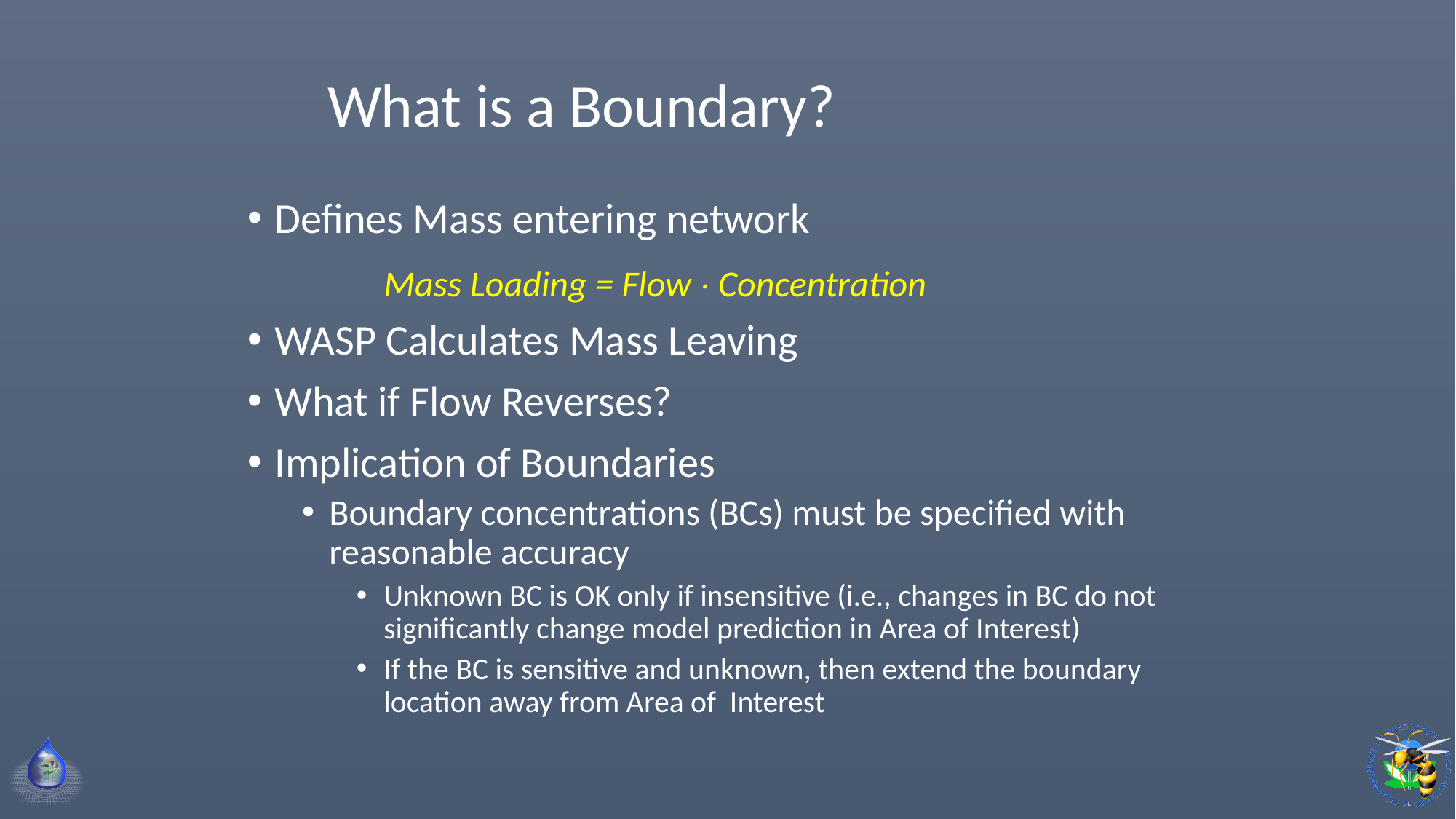

# What is a Boundary?
Defines Mass entering network

WASP Calculates Mass Leaving
What if Flow Reverses?
Implication of Boundaries
Boundary concentrations (BCs) must be specified with reasonable accuracy
Unknown BC is OK only if insensitive (i.e., changes in BC do not significantly change model prediction in Area of Interest)
If the BC is sensitive and unknown, then extend the boundary location away from Area of  Interest
Mass Loading = Flow ∙ Concentration